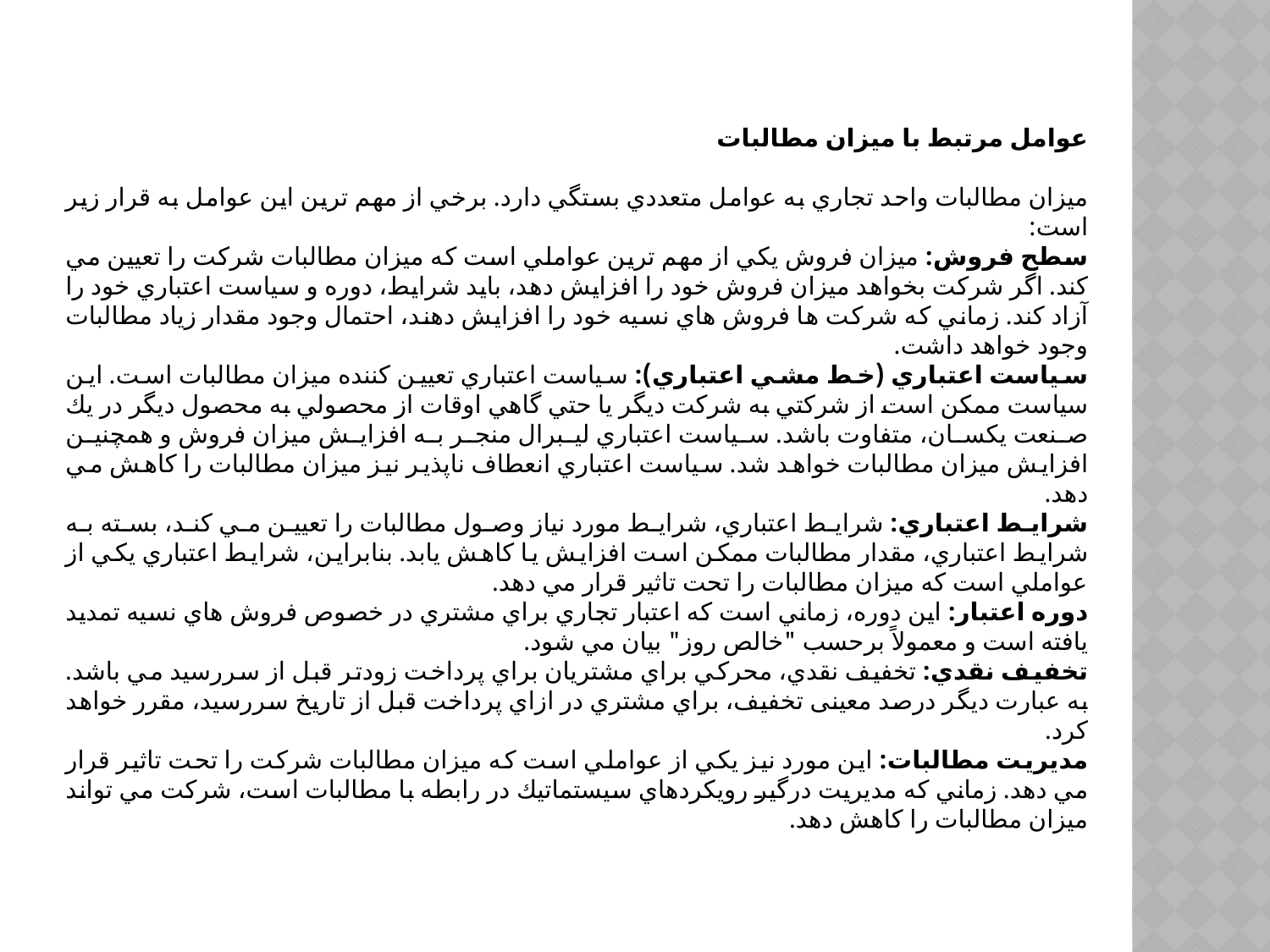

عوامل مرتبط با ميزان مطالبات

میزان مطالبات واحد تجاري به عوامل متعددي بستگي دارد. برخي از مهم ترين اين عوامل به قرار زير است:
سطح فروش: ميزان فروش يكي از مهم ترين عواملي است كه ميزان مطالبات شركت را تعيين مي كند. اگر شركت بخواهد ميزان فروش خود را افزايش دهد، بايد شرايط، دوره و سياست اعتباري خود را آزاد كند. زماني كه شركت ها فروش هاي نسیه خود را افزایش دهند، احتمال وجود مقدار زياد مطالبات وجود خواهد داشت.
سياست اعتباري (خط مشي اعتباري): سياست اعتباري تعيين كننده میزان مطالبات است. اين سياست ممكن است از شركتي به شركت ديگر يا حتي گاهي اوقات از محصولي به محصول ديگر در يك صنعت يكسان، متفاوت باشد. سياست اعتباري ليبرال منجر به افزايش ميزان فروش و همچنين افزايش ميزان مطالبات خواهد شد. سياست اعتباري انعطاف ناپذير نيز ميزان مطالبات را كاهش مي دهد.
شرايط اعتباري: شرايط اعتباري، شرايط مورد نياز وصول مطالبات را تعيين مي كند، بسته به شرايط اعتباري، مقدار مطالبات ممكن است افزايش يا كاهش يابد. بنابراين، شرايط اعتباري يكي از عواملي است كه ميزان مطالبات را تحت تاثير قرار مي دهد.
دوره اعتبار: اين دوره، زماني است كه اعتبار تجاري براي مشتري در خصوص فروش هاي نسيه تمديد يافته است و معمولاً برحسب "خالص روز" بيان مي شود.
تخفيف نقدي: تخفيف نقدي، محركي براي مشتريان براي پرداخت زودتر قبل از سررسيد مي باشد. به عبارت دیگر درصد معینی تخفيف، براي مشتري در ازاي پرداخت قبل از تاريخ سررسيد، مقرر خواهد كرد.
مديريت مطالبات: اين مورد نيز يكي از عواملي است كه ميزان مطالبات شركت را تحت تاثير قرار مي دهد. زماني كه مديريت درگير رويكردهاي سيستماتيك در رابطه با مطالبات است، شركت مي تواند ميزان مطالبات را كاهش دهد.